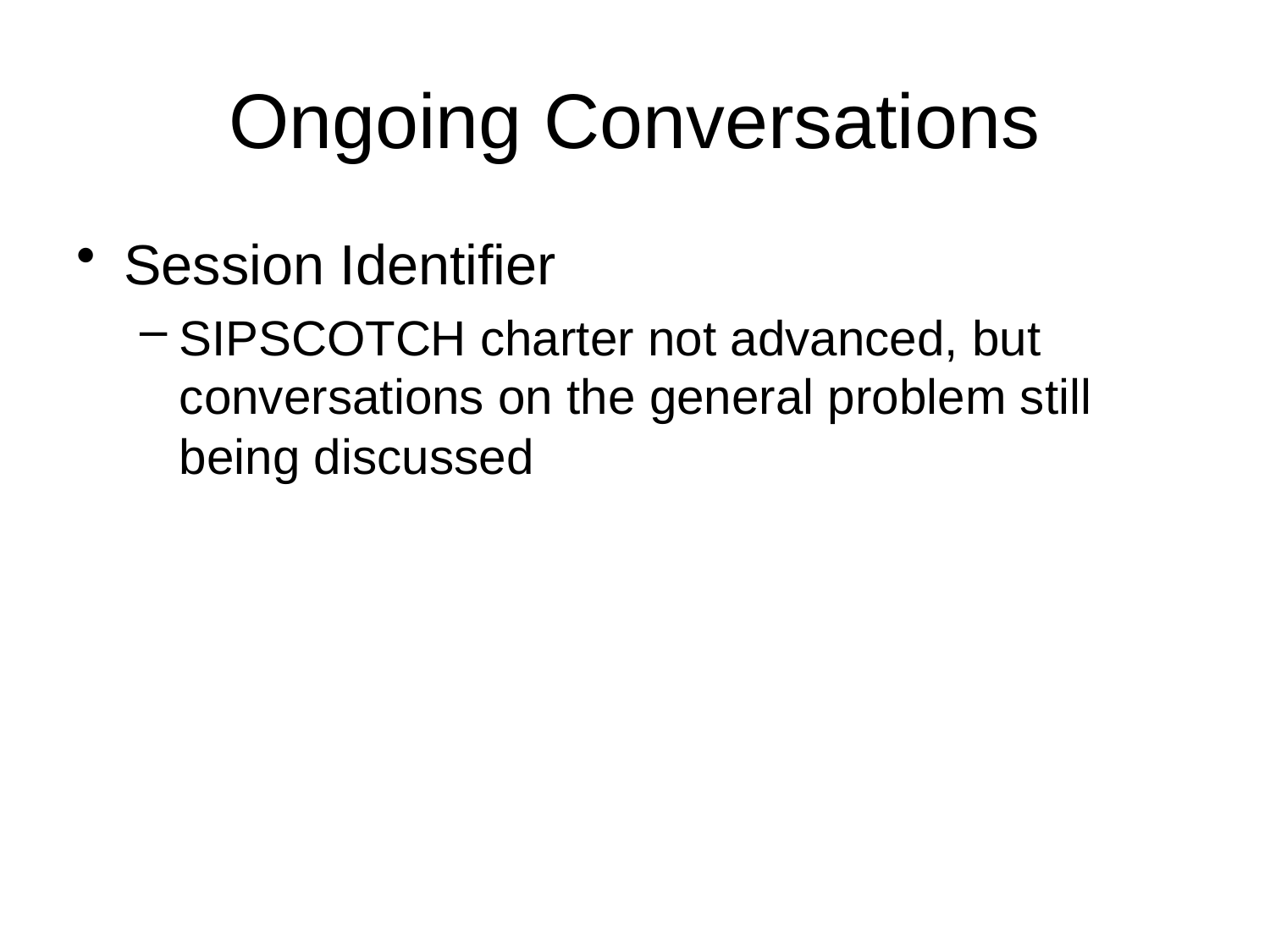

# Ongoing Conversations
Session Identifier
SIPSCOTCH charter not advanced, but conversations on the general problem still being discussed